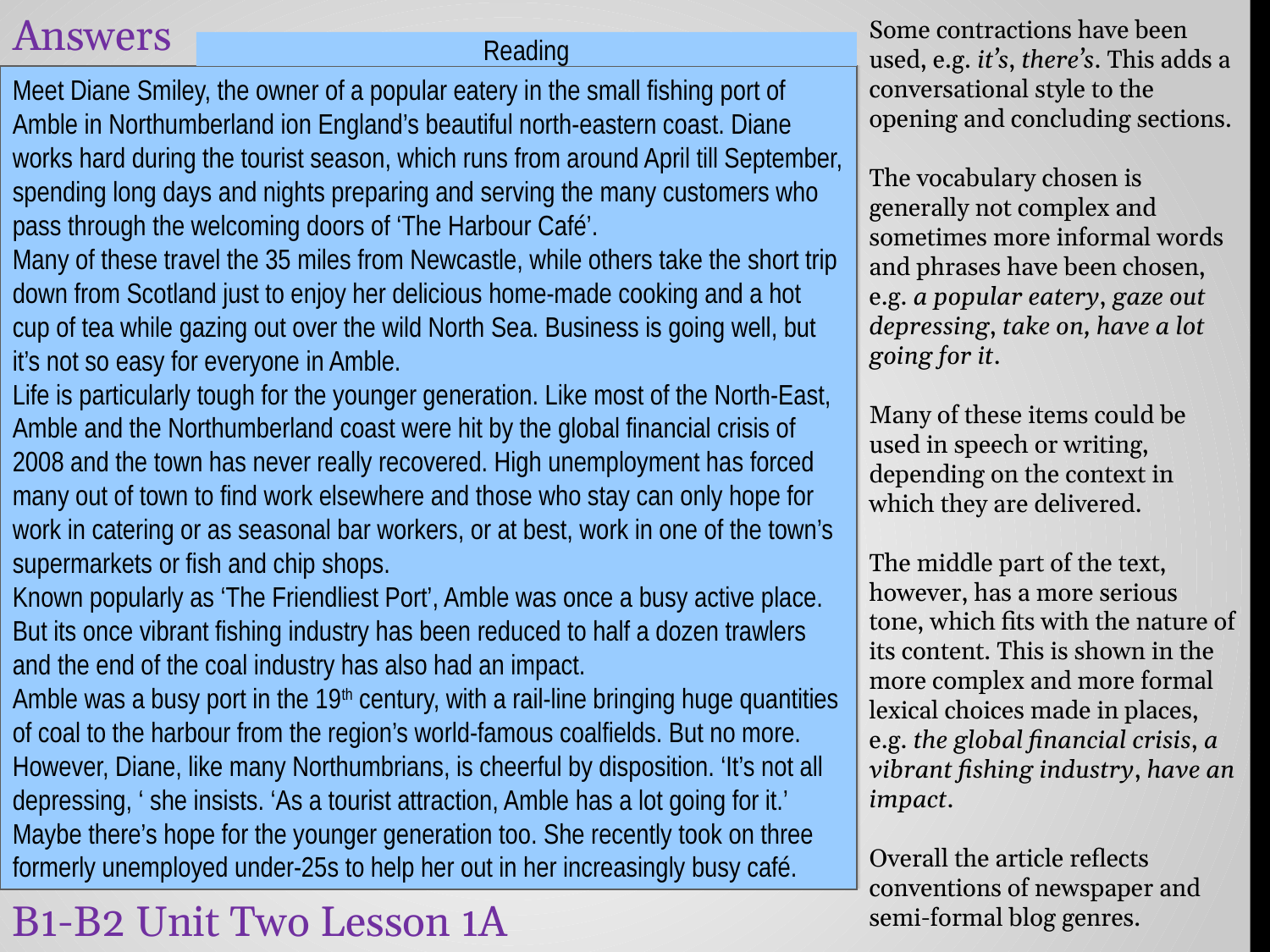

Answers
Some contractions have been used, e.g. it’s, there’s. This adds a conversational style to the opening and concluding sections.

The vocabulary chosen is generally not complex and sometimes more informal words and phrases have been chosen, e.g. a popular eatery, gaze out depressing, take on, have a lot going for it.

Many of these items could be used in speech or writing, depending on the context in which they are delivered.

The middle part of the text, however, has a more serious tone, which fits with the nature of its content. This is shown in the more complex and more formal lexical choices made in places, e.g. the global financial crisis, a vibrant fishing industry, have an impact.

Overall the article reflects conventions of newspaper and semi-formal blog genres.
Reading
Meet Diane Smiley, the owner of a popular eatery in the small fishing port of Amble in Northumberland ion England’s beautiful north-eastern coast. Diane works hard during the tourist season, which runs from around April till September, spending long days and nights preparing and serving the many customers who pass through the welcoming doors of ‘The Harbour Café’.
Many of these travel the 35 miles from Newcastle, while others take the short trip down from Scotland just to enjoy her delicious home-made cooking and a hot cup of tea while gazing out over the wild North Sea. Business is going well, but it’s not so easy for everyone in Amble.
Life is particularly tough for the younger generation. Like most of the North-East, Amble and the Northumberland coast were hit by the global financial crisis of 2008 and the town has never really recovered. High unemployment has forced many out of town to find work elsewhere and those who stay can only hope for work in catering or as seasonal bar workers, or at best, work in one of the town’s supermarkets or fish and chip shops.
Known popularly as ‘The Friendliest Port’, Amble was once a busy active place. But its once vibrant fishing industry has been reduced to half a dozen trawlers and the end of the coal industry has also had an impact.
Amble was a busy port in the 19th century, with a rail-line bringing huge quantities of coal to the harbour from the region’s world-famous coalfields. But no more. However, Diane, like many Northumbrians, is cheerful by disposition. ‘It’s not all depressing, ‘ she insists. ‘As a tourist attraction, Amble has a lot going for it.’ Maybe there’s hope for the younger generation too. She recently took on three formerly unemployed under-25s to help her out in her increasingly busy café.
B1-B2 Unit Two Lesson 1A